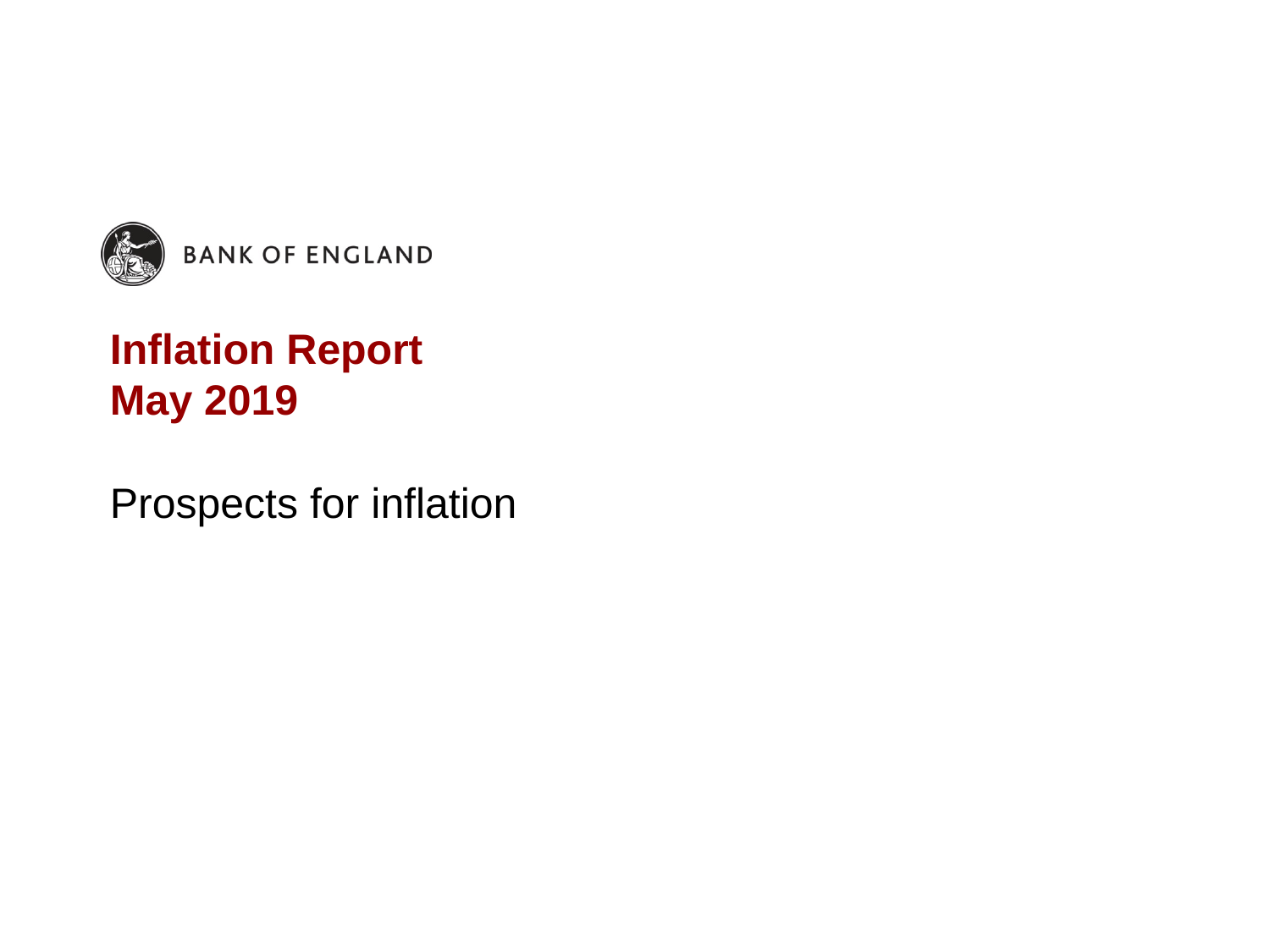

# Inflation Report May 2019
Prospects for inflation